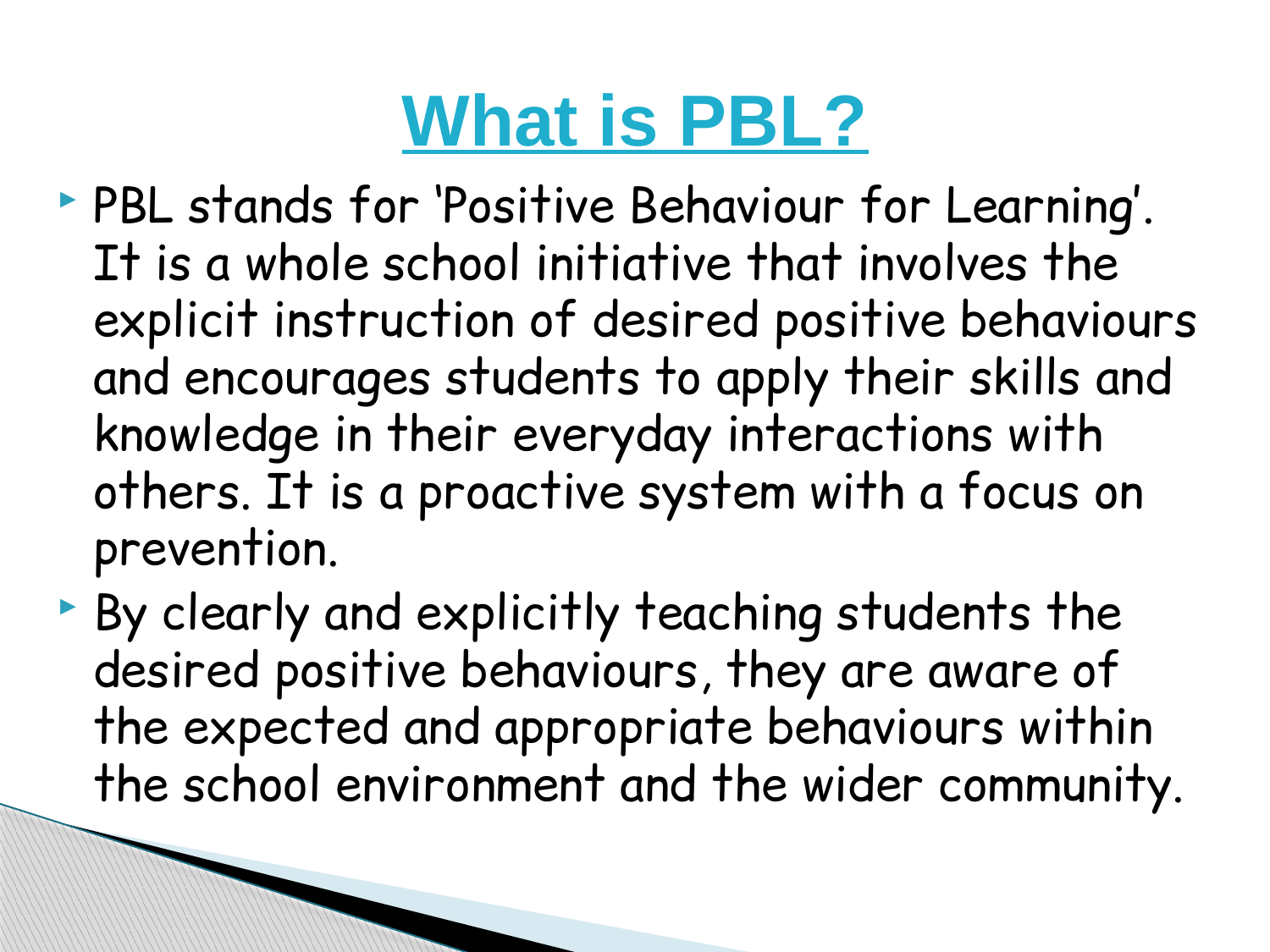

# What is PBL?
PBL stands for ‘Positive Behaviour for Learning’. It is a whole school initiative that involves the explicit instruction of desired positive behaviours and encourages students to apply their skills and knowledge in their everyday interactions with others. It is a proactive system with a focus on prevention.
By clearly and explicitly teaching students the desired positive behaviours, they are aware of the expected and appropriate behaviours within the school environment and the wider community.